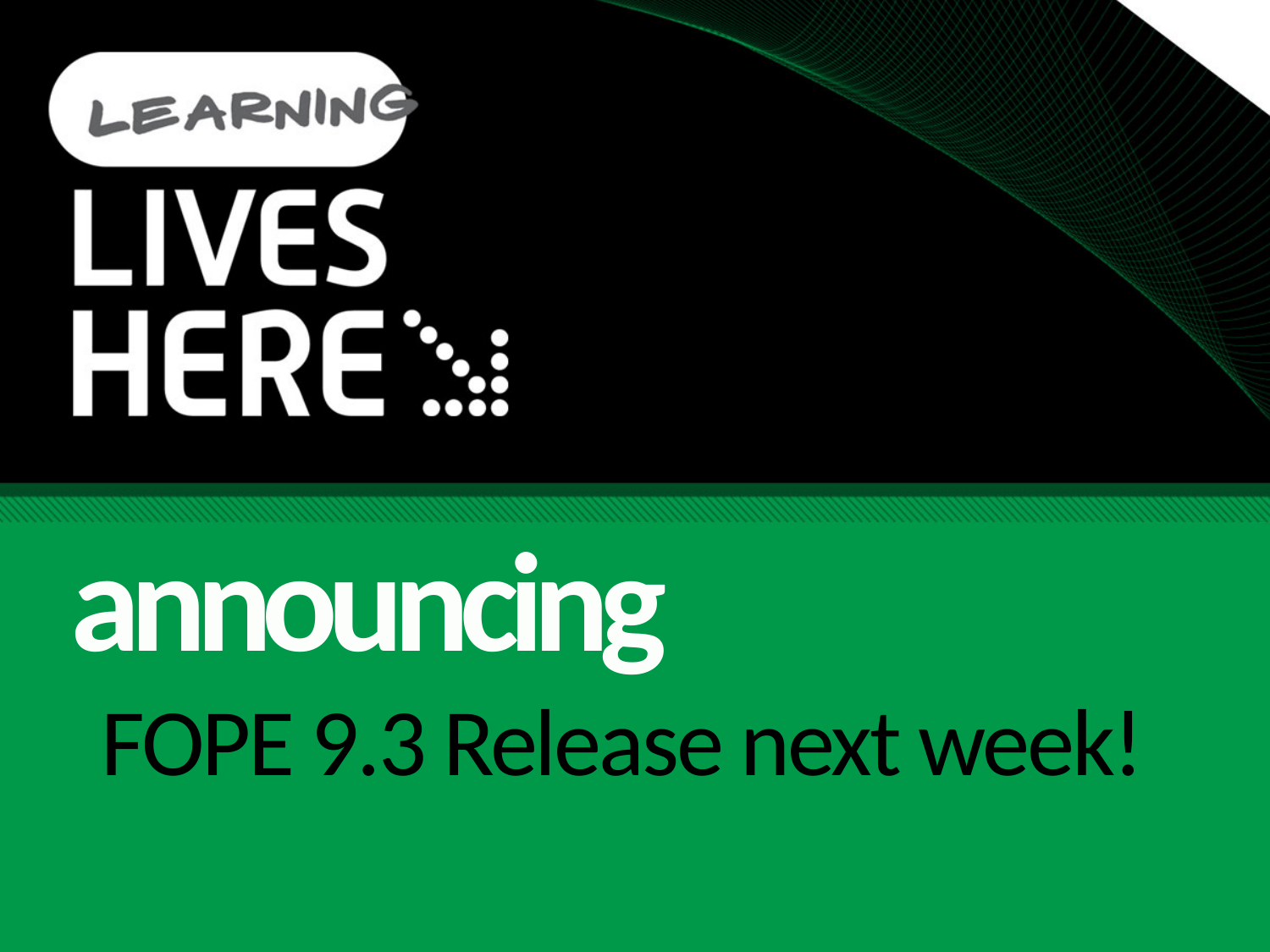

announcing
# FOPE 9.3 Release next week!